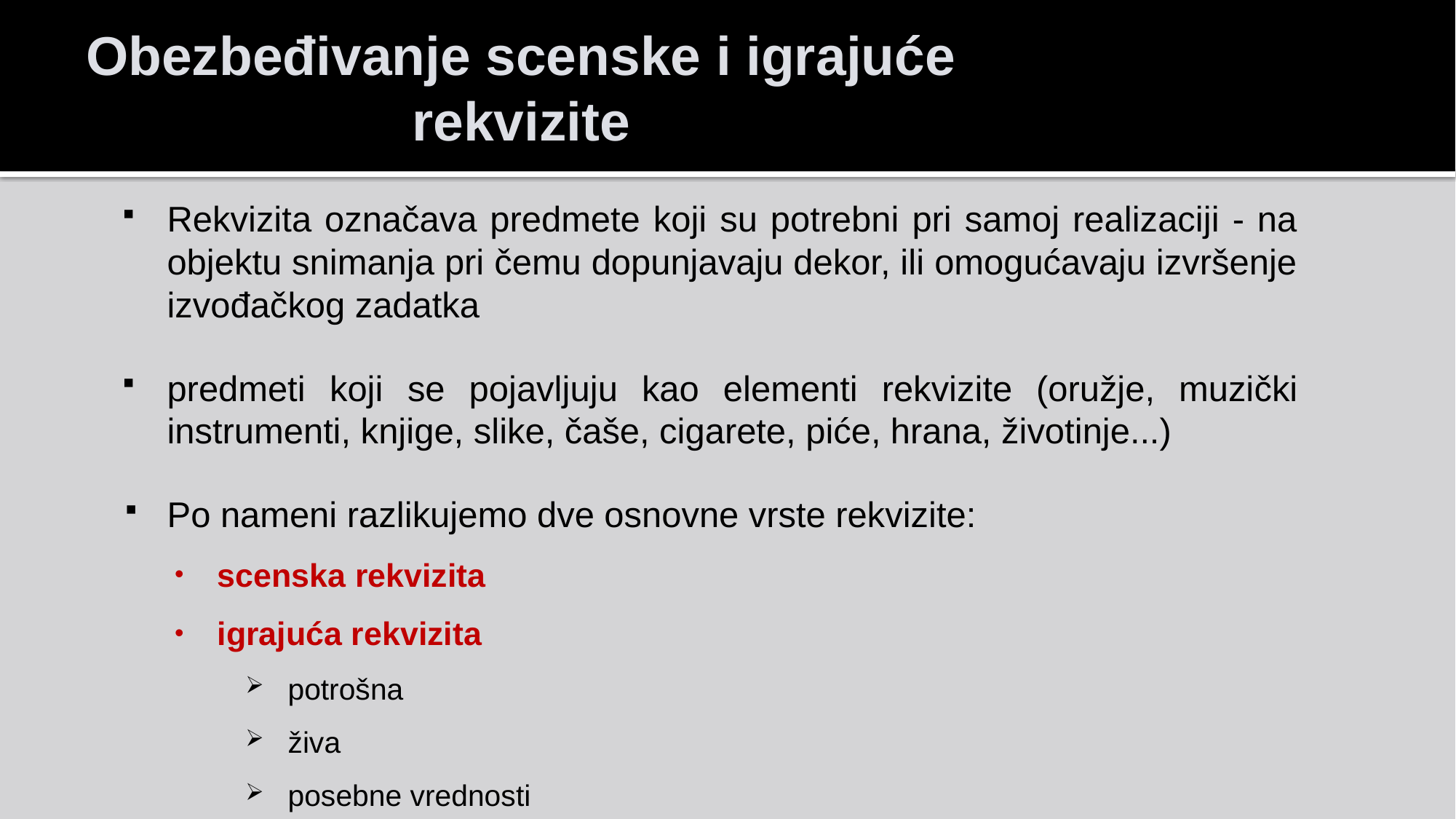

Obezbeđivanje scenske i igrajuće rekvizite

Rekvizita označava predmete koji su potrebni pri samoj realizaciji - na objektu snimanja pri čemu dopunjavaju dekor, ili omogućavaju izvršenje izvođačkog zadatka

predmeti koji se pojavljuju kao elementi rekvizite (oružje, muzički instrumenti, knjige, slike, čaše, cigarete, piće, hrana, životinje...)

Po nameni razlikujemo dve osnovne vrste rekvizite:
scenska rekvizita
igrajuća rekvizita
potrošna
živa
posebne vrednosti